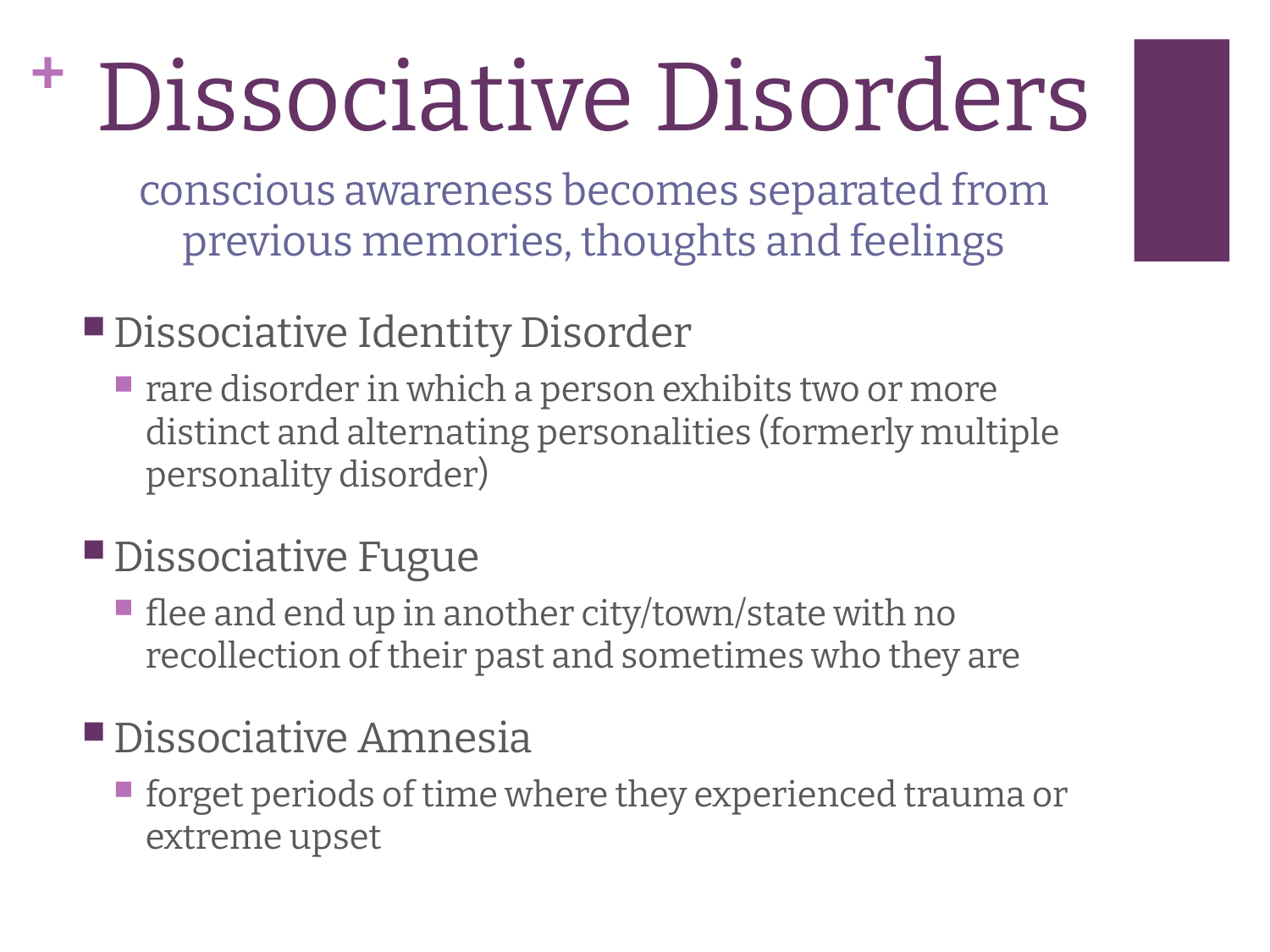

# Dissociative Disorders
conscious awareness becomes separated from previous memories, thoughts and feelings
Dissociative Identity Disorder
rare disorder in which a person exhibits two or more distinct and alternating personalities (formerly multiple personality disorder)
Dissociative Fugue
flee and end up in another city/town/state with no recollection of their past and sometimes who they are
Dissociative Amnesia
forget periods of time where they experienced trauma or extreme upset